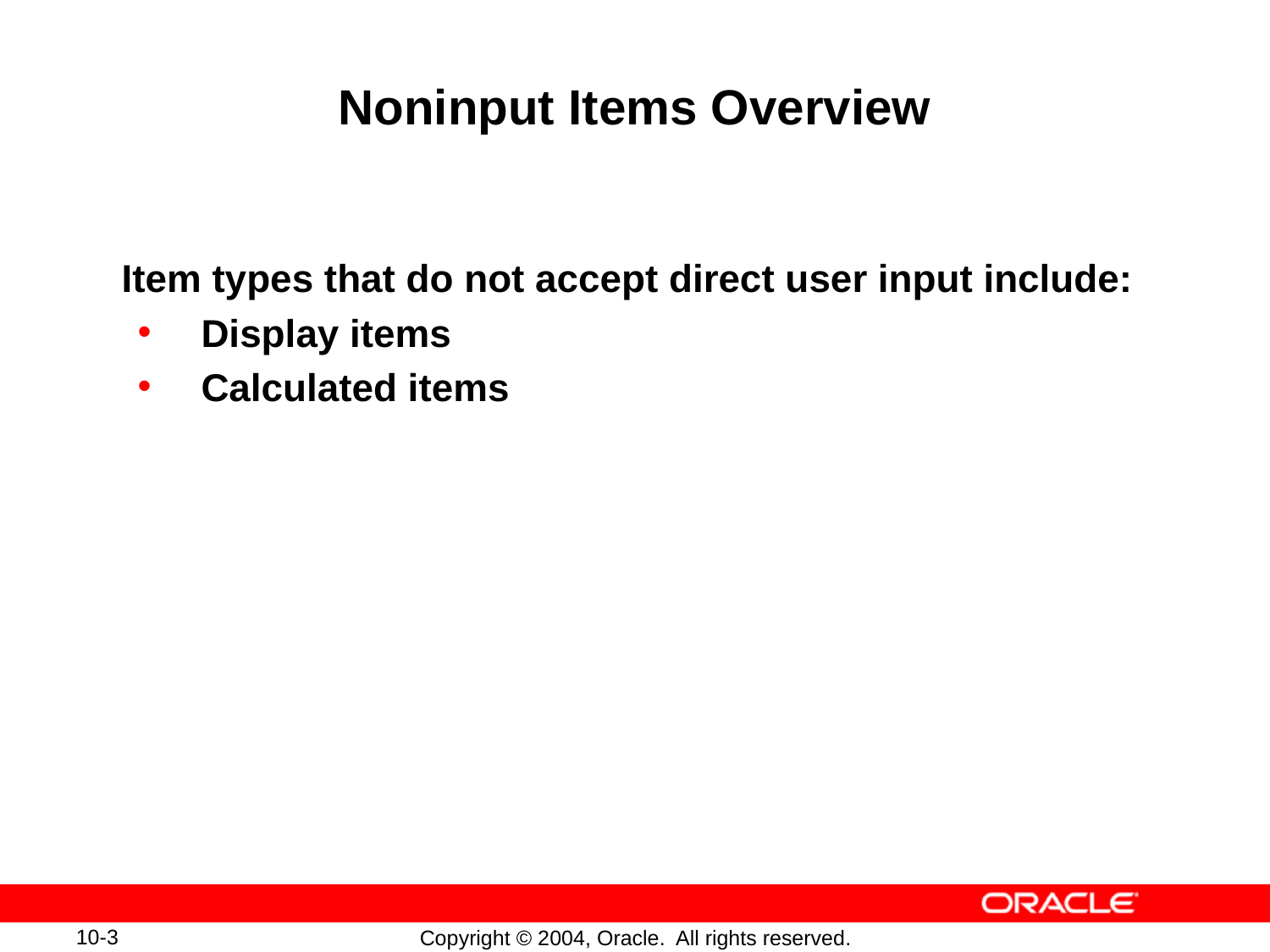

# Noninput Items Overview
Item types that do not accept direct user input include:
Display items
Calculated items